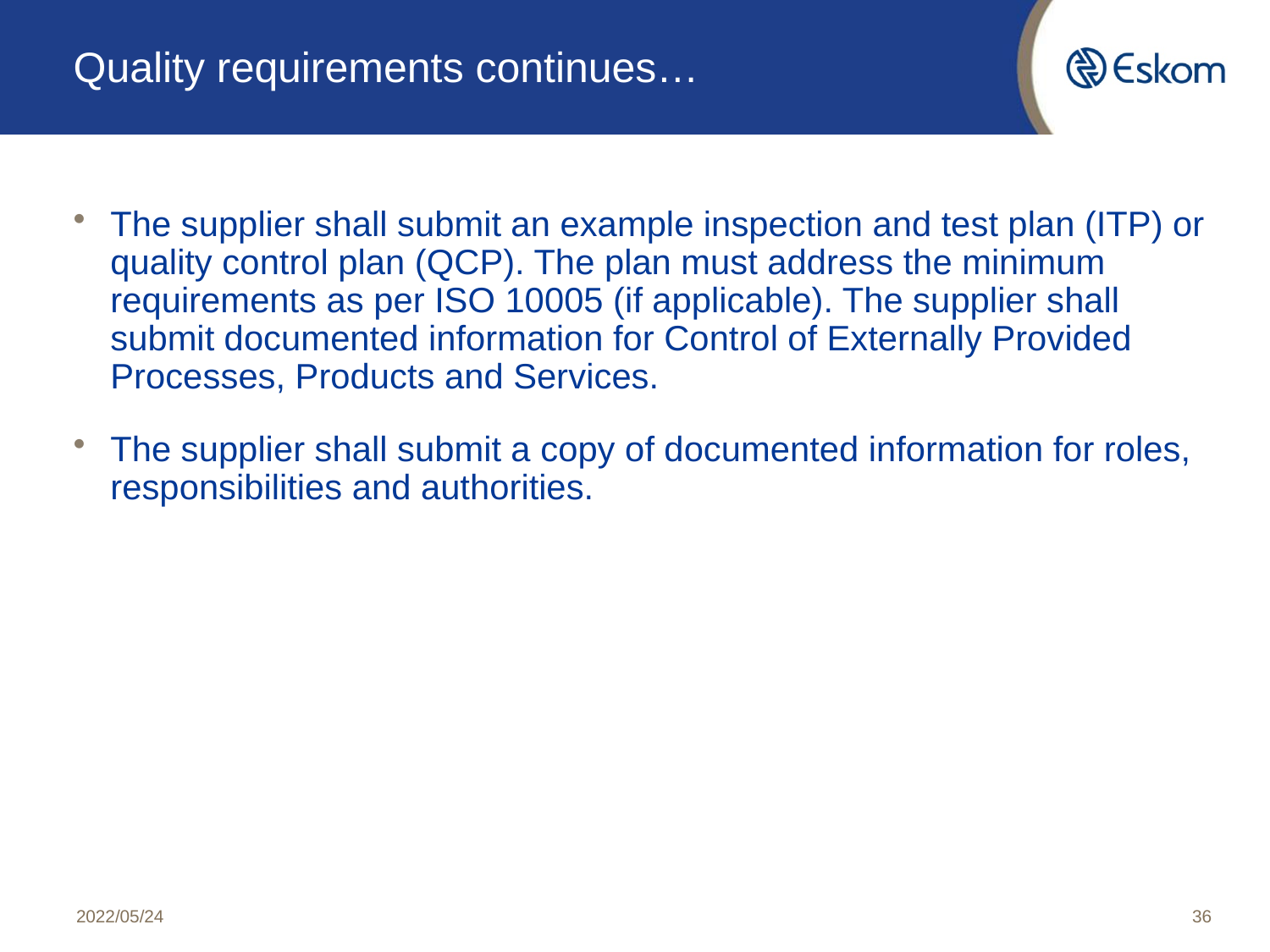

# Quality requirements continues…
The supplier shall submit an example inspection and test plan (ITP) or quality control plan (QCP). The plan must address the minimum requirements as per ISO 10005 (if applicable). The supplier shall submit documented information for Control of Externally Provided Processes, Products and Services.
The supplier shall submit a copy of documented information for roles, responsibilities and authorities.

2022/05/24
36